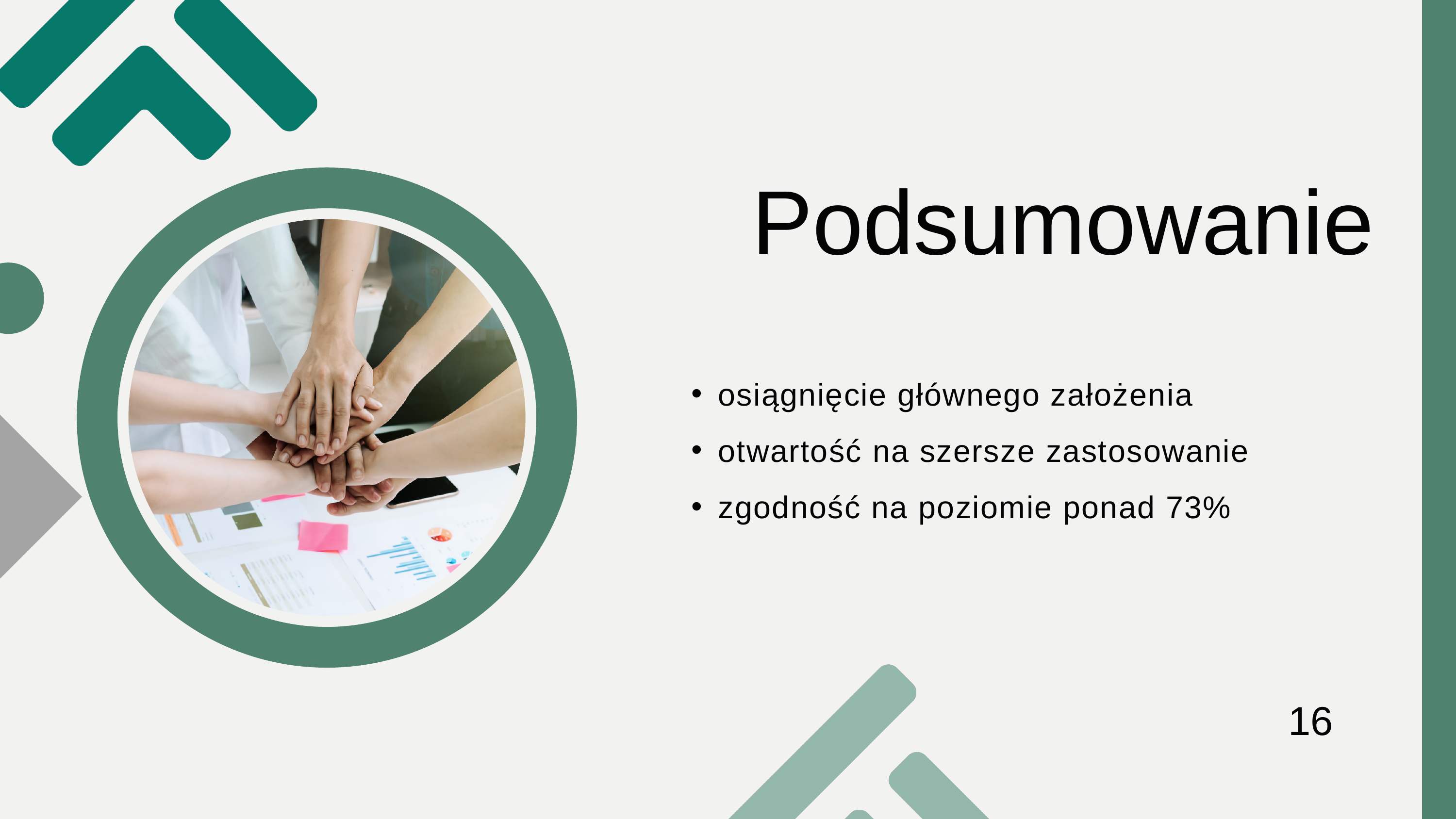

Podsumowanie

osiągnięcie głównego założenia
otwartość na szersze zastosowanie
zgodność na poziomie ponad 73%

16